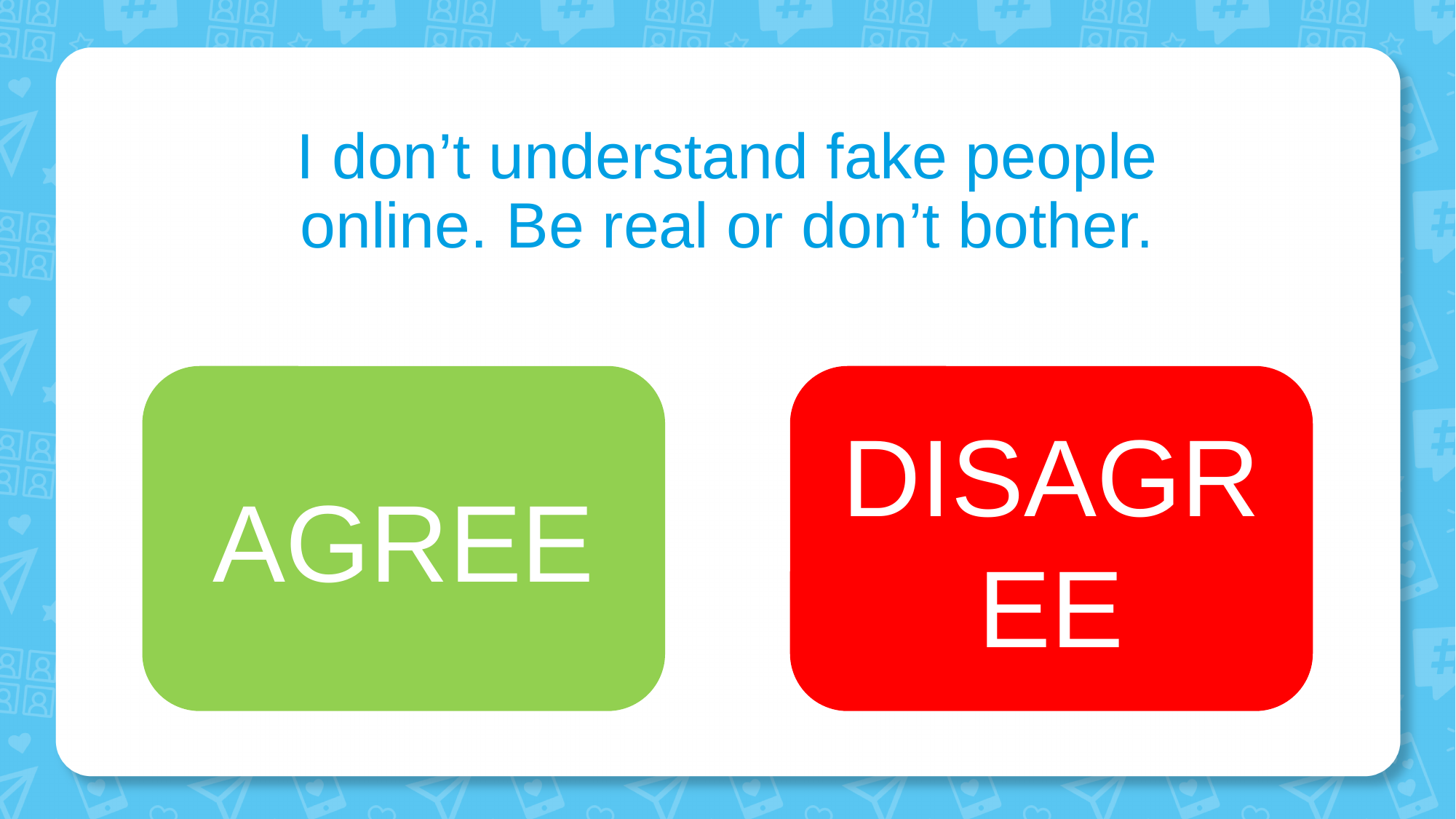

# I don’t understand fake people online. Be real or don’t bother.
AGREE
DISAGREE